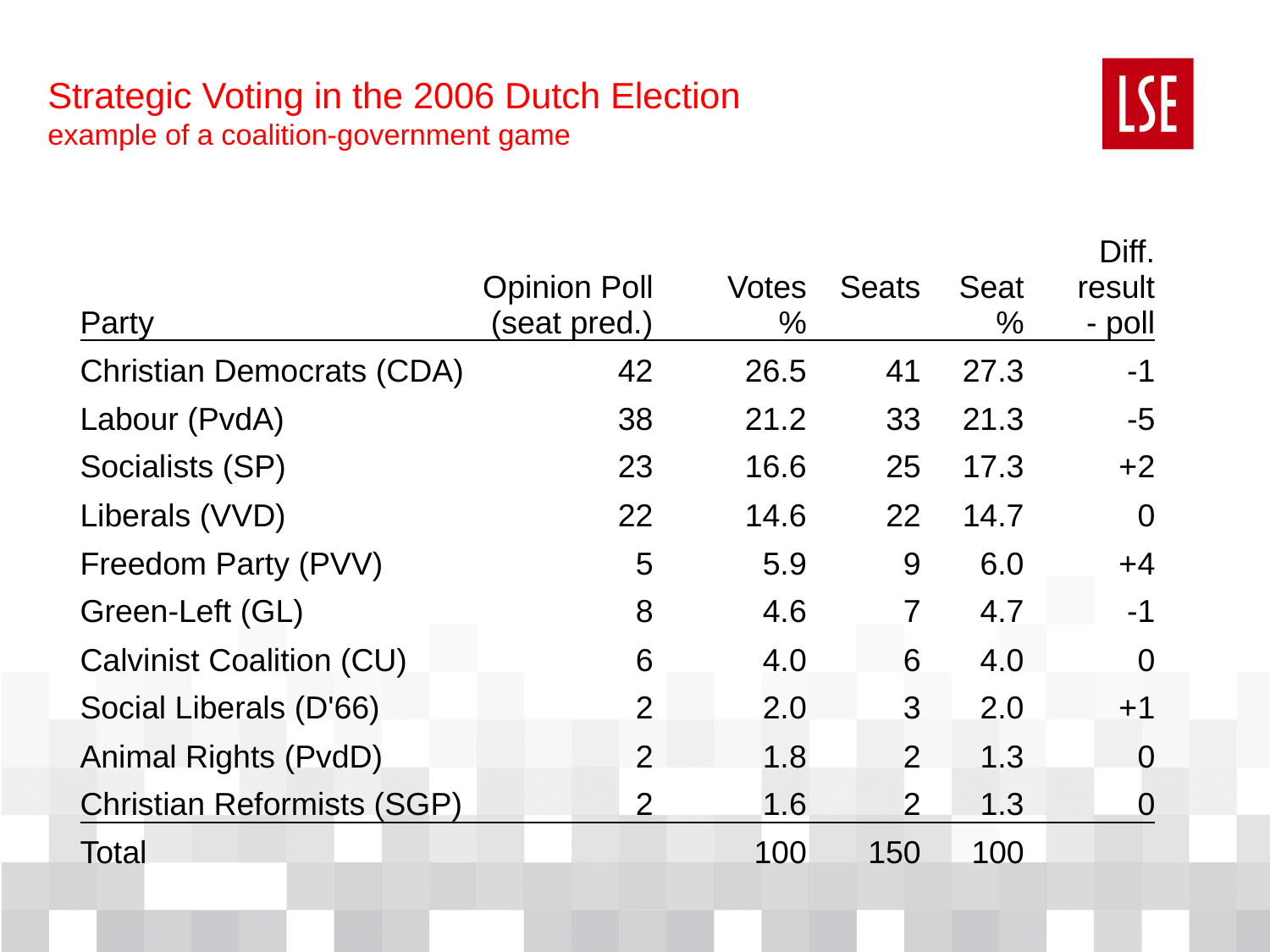

# Strategic Voting in the 2006 Dutch Election example of a coalition-government game
| Party | Opinion Poll (seat pred.) | Votes % | Seats | Seat % | Diff. result - poll |
| --- | --- | --- | --- | --- | --- |
| Christian Democrats (CDA) | 42 | 26.5 | 41 | 27.3 | -1 |
| Labour (PvdA) | 38 | 21.2 | 33 | 21.3 | -5 |
| Socialists (SP) | 23 | 16.6 | 25 | 17.3 | +2 |
| Liberals (VVD) | 22 | 14.6 | 22 | 14.7 | 0 |
| Freedom Party (PVV) | 5 | 5.9 | 9 | 6.0 | +4 |
| Green-Left (GL) | 8 | 4.6 | 7 | 4.7 | -1 |
| Calvinist Coalition (CU) | 6 | 4.0 | 6 | 4.0 | 0 |
| Social Liberals (D'66) | 2 | 2.0 | 3 | 2.0 | +1 |
| Animal Rights (PvdD) | 2 | 1.8 | 2 | 1.3 | 0 |
| Christian Reformists (SGP) | 2 | 1.6 | 2 | 1.3 | 0 |
| Total |  | 100 | 150 | 100 |  |